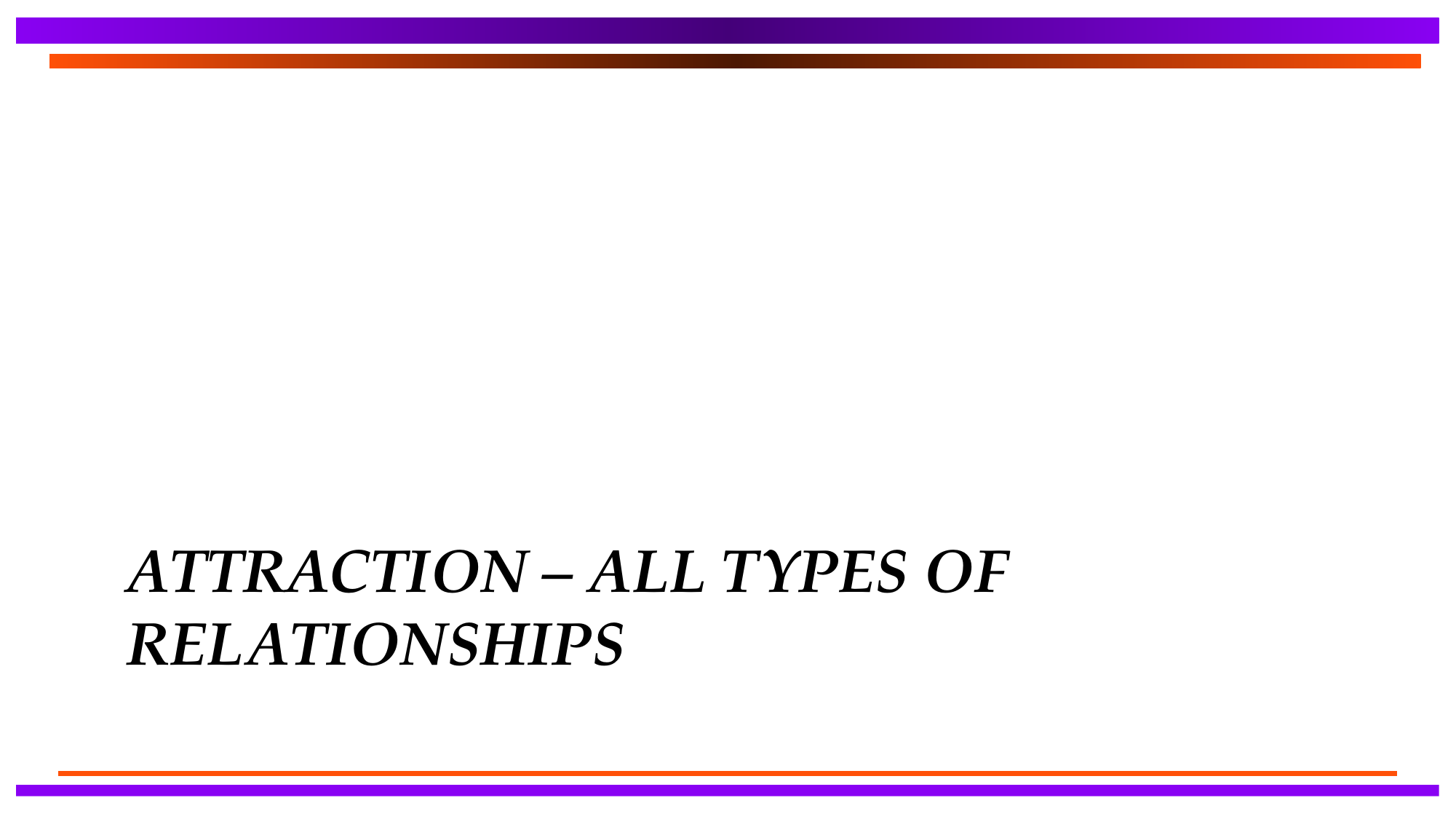

# Attraction – all types of relationships